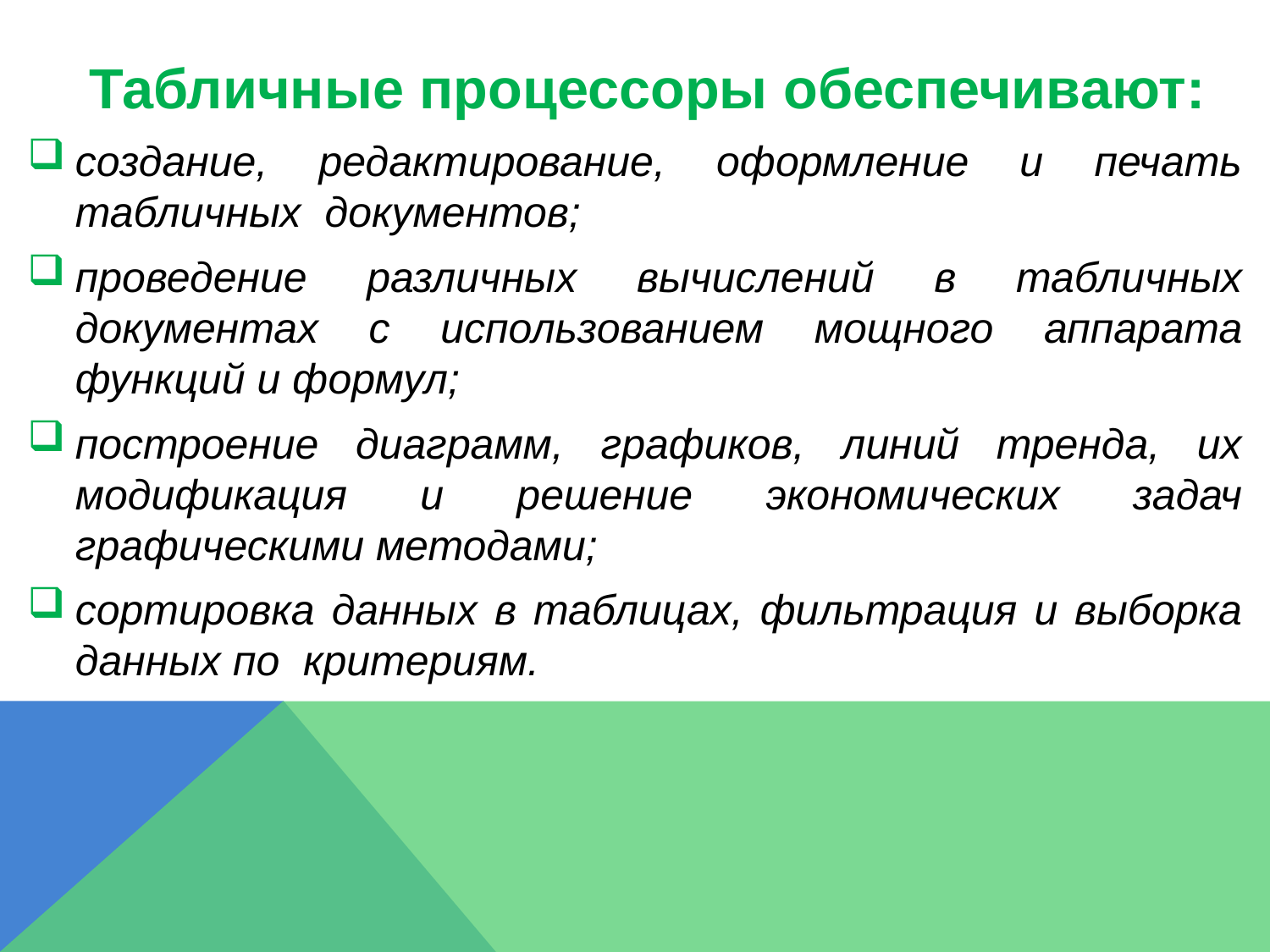

Табличные процессоры обеспечивают:
создание, редактирование, оформление и печать табличных  документов;
проведение различных вычислений в табличных документах с использованием мощного аппарата функций и формул;
построение диаграмм, графиков, линий тренда, их модификация и решение экономических задач графическими методами;
сортировка данных в таблицах, фильтрация и выборка данных по  критериям.